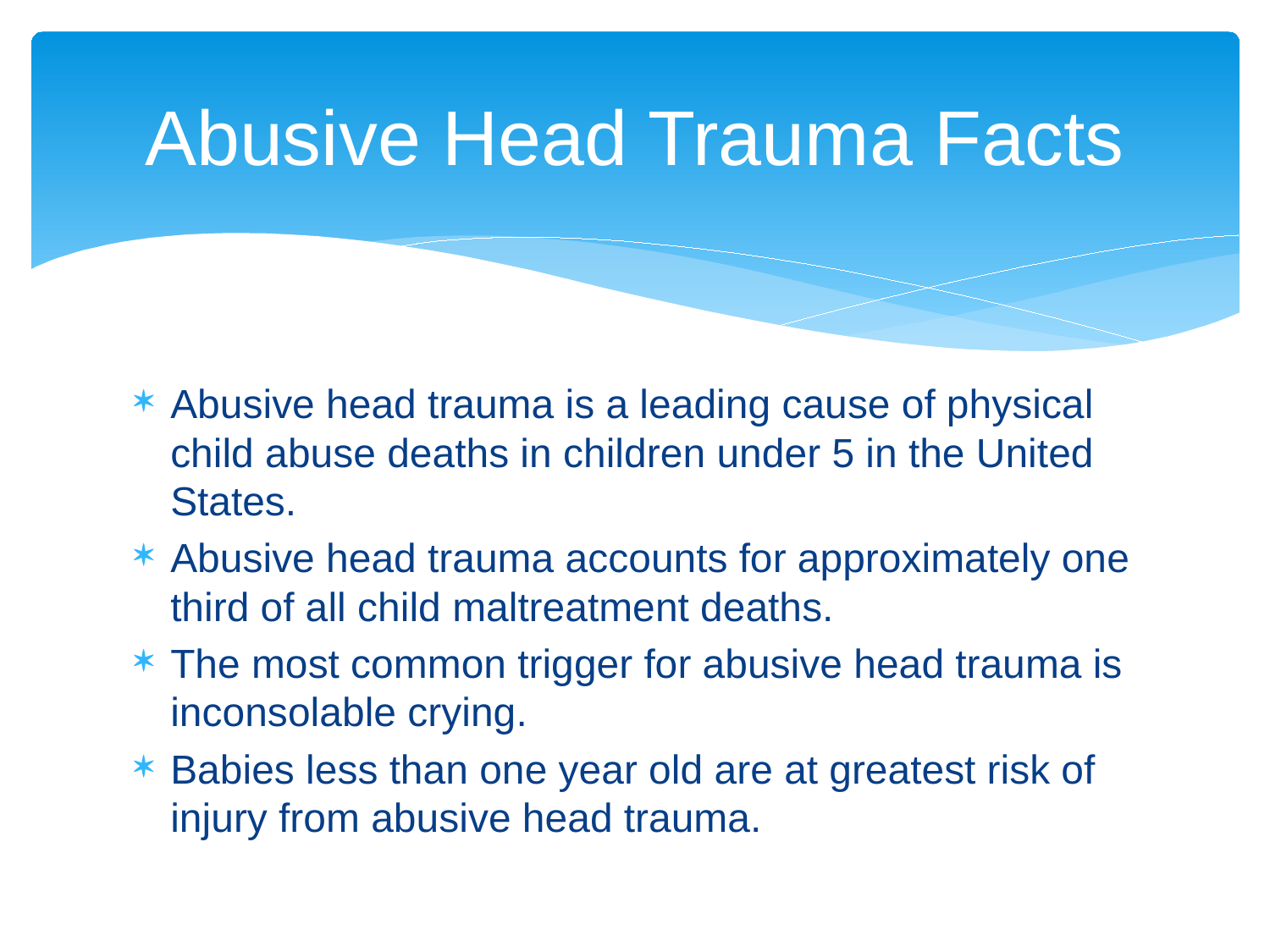

# Abusive Head Trauma Facts
Abusive head trauma is a leading cause of physical child abuse deaths in children under 5 in the United States.
Abusive head trauma accounts for approximately one third of all child maltreatment deaths.
The most common trigger for abusive head trauma is inconsolable crying.
Babies less than one year old are at greatest risk of injury from abusive head trauma.